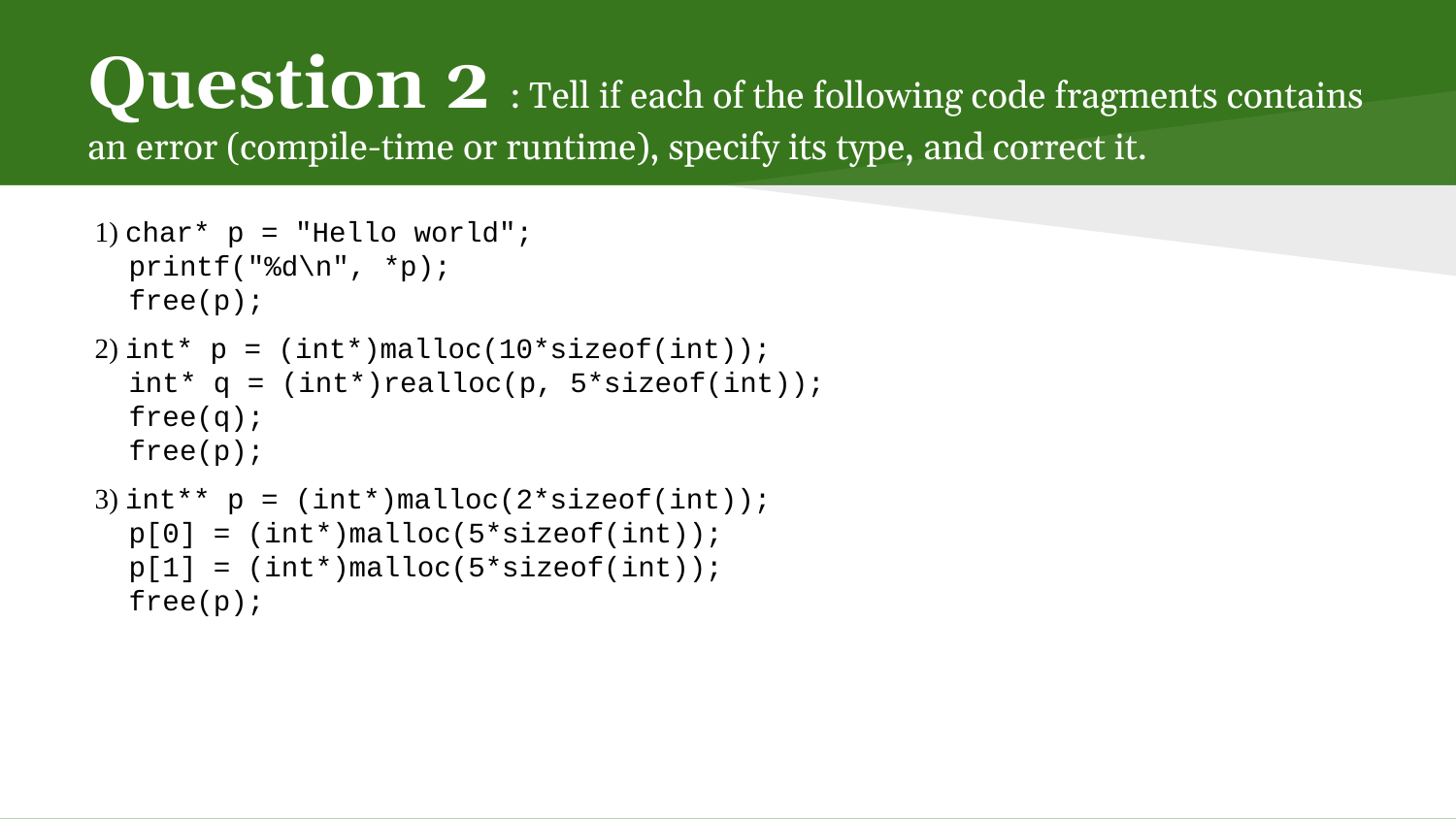

# Question 2 : Tell if each of the following code fragments contains an error (compile-time or runtime), specify its type, and correct it.
1) char* p = "Hello world";
  printf("%d\n", *p);
  free(p);

2) int* p = (int*)malloc(10*sizeof(int));
  int* q = (int*)realloc(p, 5*sizeof(int));
  free(q);
  free(p);

3) int** p = (int*)malloc(2*sizeof(int));
  p[0] = (int*)malloc(5*sizeof(int));
  p[1] = (int*)malloc(5*sizeof(int));
  free(p);